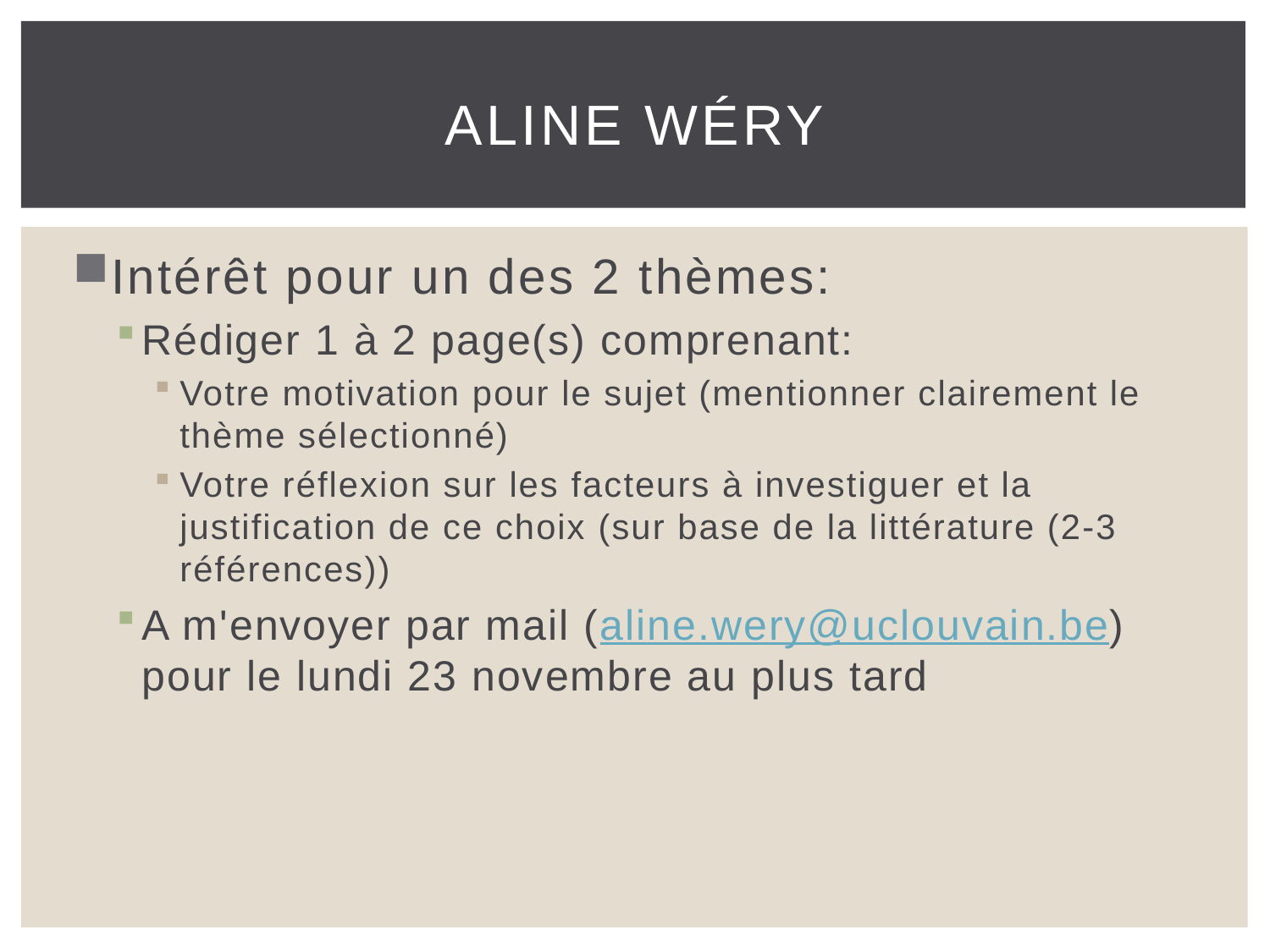

# Aline Wéry
Intérêt pour un des 2 thèmes:
Rédiger 1 à 2 page(s) comprenant:
Votre motivation pour le sujet (mentionner clairement le thème sélectionné)
Votre réflexion sur les facteurs à investiguer et la justification de ce choix (sur base de la littérature (2-3 références))
A m'envoyer par mail (aline.wery@uclouvain.be) pour le lundi 23 novembre au plus tard